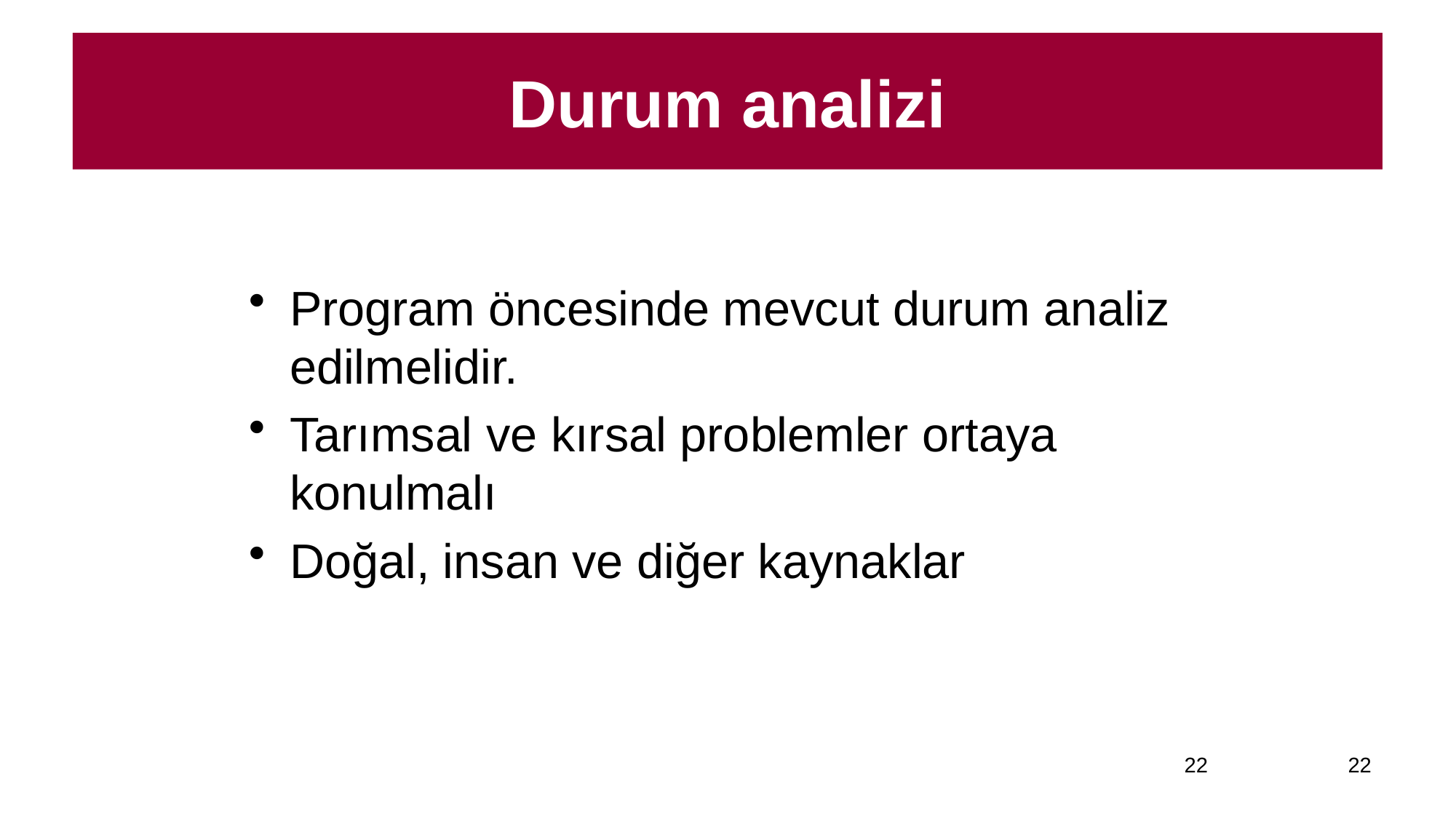

Durum analizi
Program öncesinde mevcut durum analiz edilmelidir.
Tarımsal ve kırsal problemler ortaya konulmalı
Doğal, insan ve diğer kaynaklar
22
22